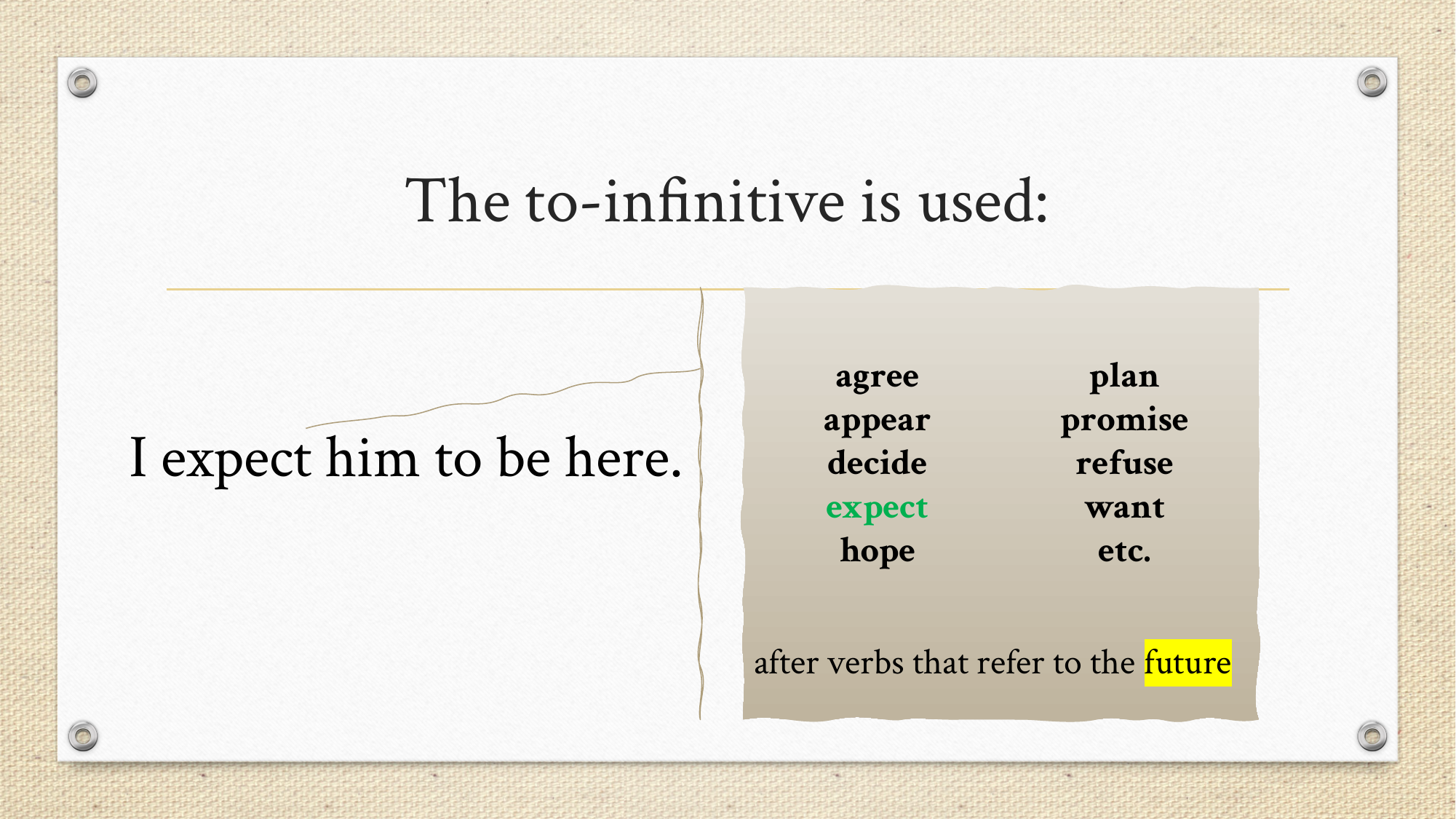

# The to-infinitive is used:

agree
appear
decide
expect
hope

plan
promise
refuse
want
etc.
I expect him to be here.
after verbs that refer to the future